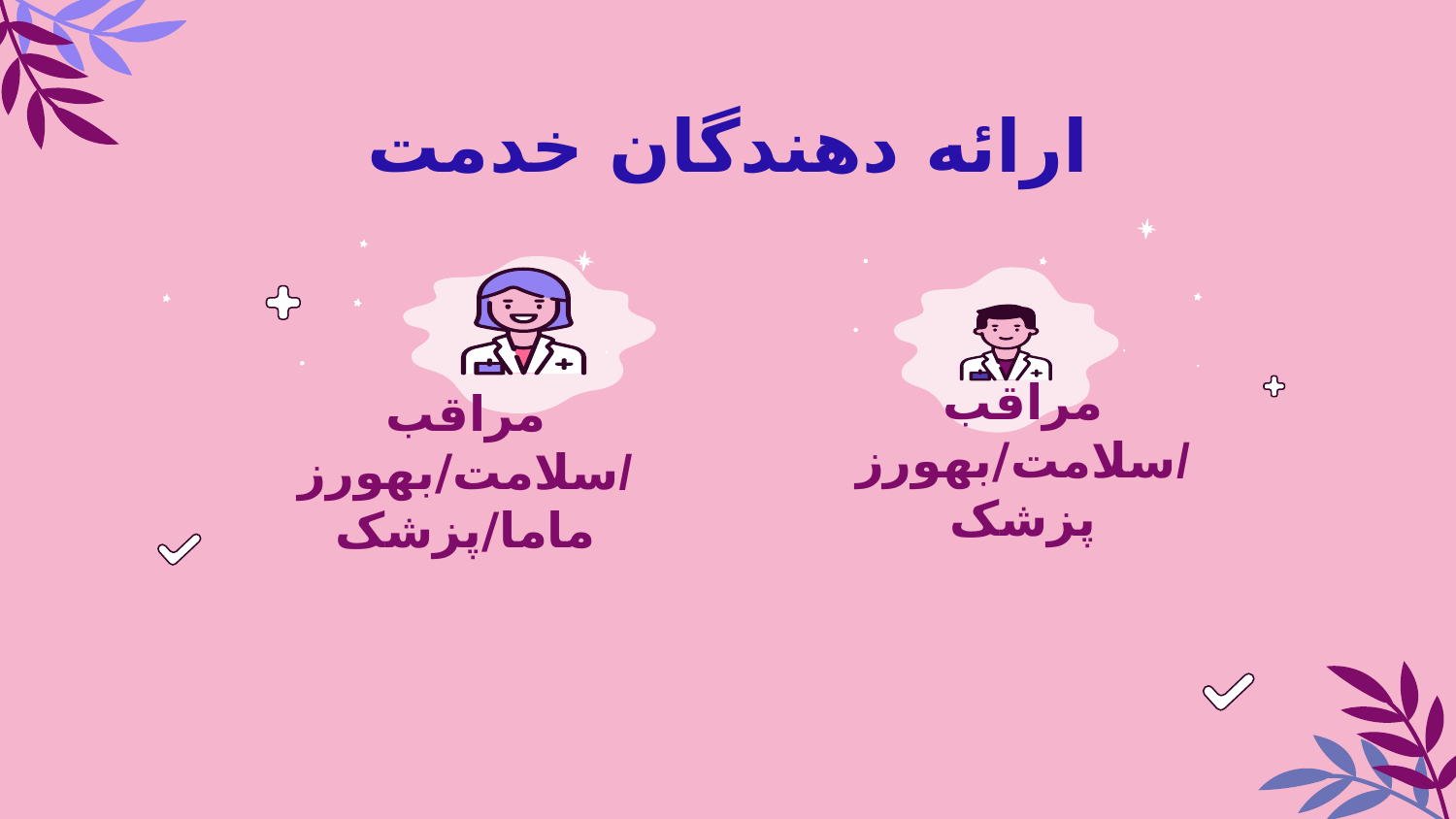

# ارائه دهندگان خدمت

مراقب سلامت/بهورز/
پزشک
مراقب سلامت/بهورز/
ماما/پزشک